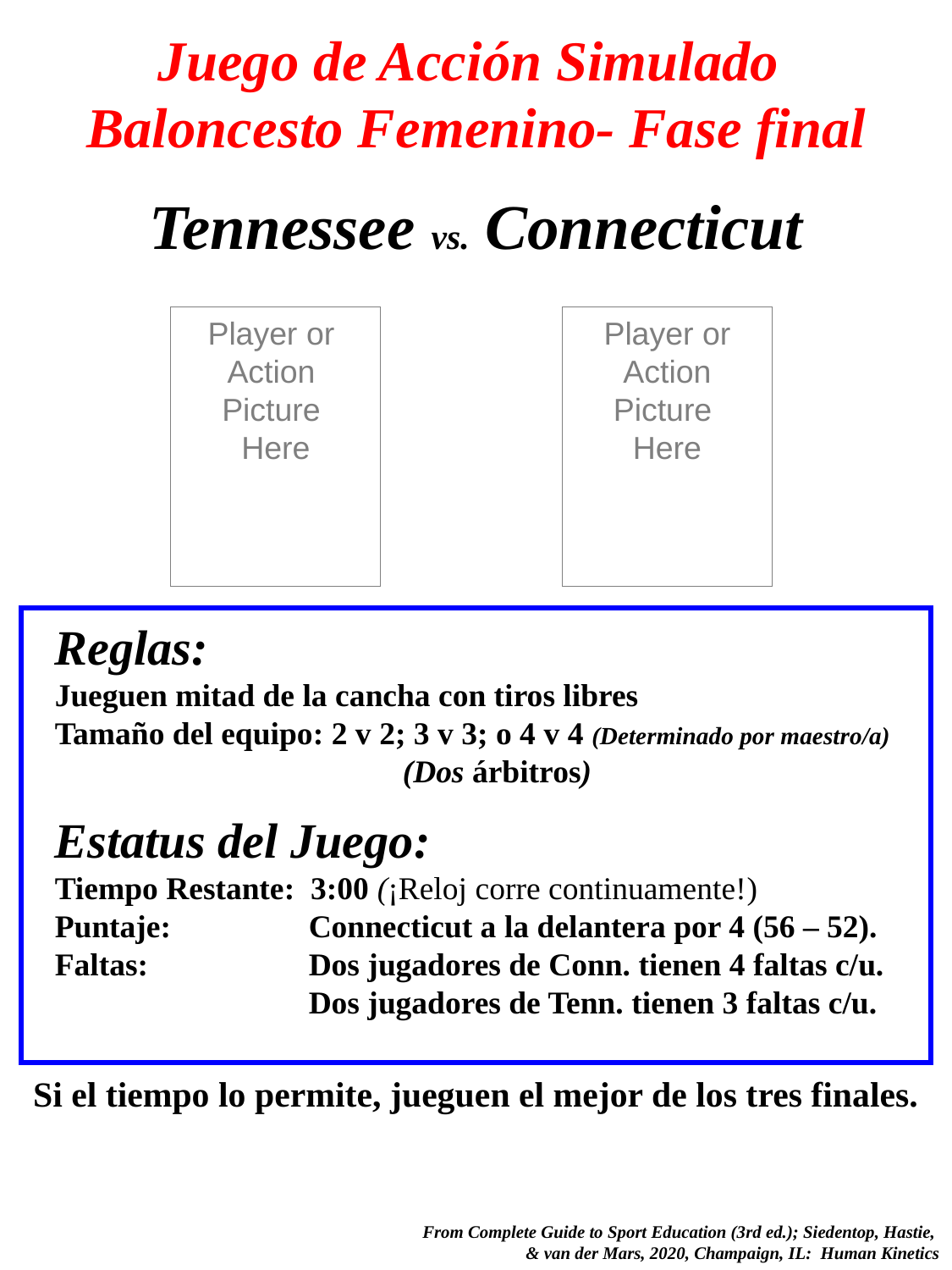

# Juego de Acción Simulado Baloncesto Femenino- Fase final
Tennessee vs. Connecticut

Player or
Action
Picture
Here

Player or Action
Picture
Here

Reglas:
Jueguen mitad de la cancha con tiros libres
Tamaño del equipo: 2 v 2; 3 v 3; o 4 v 4 (Determinado por maestro/a)
(Dos árbitros)

Estatus del Juego:
Tiempo Restante:  3:00 (¡Reloj corre continuamente!)
Puntaje:  	Connecticut a la delantera por 4 (56 – 52).
Faltas:		Dos jugadores de Conn. tienen 4 faltas c/u.
		Dos jugadores de Tenn. tienen 3 faltas c/u.

Si el tiempo lo permite, jueguen el mejor de los tres finales.
 From Complete Guide to Sport Education (3rd ed.); Siedentop, Hastie,
& van der Mars, 2020, Champaign, IL:  Human Kinetics